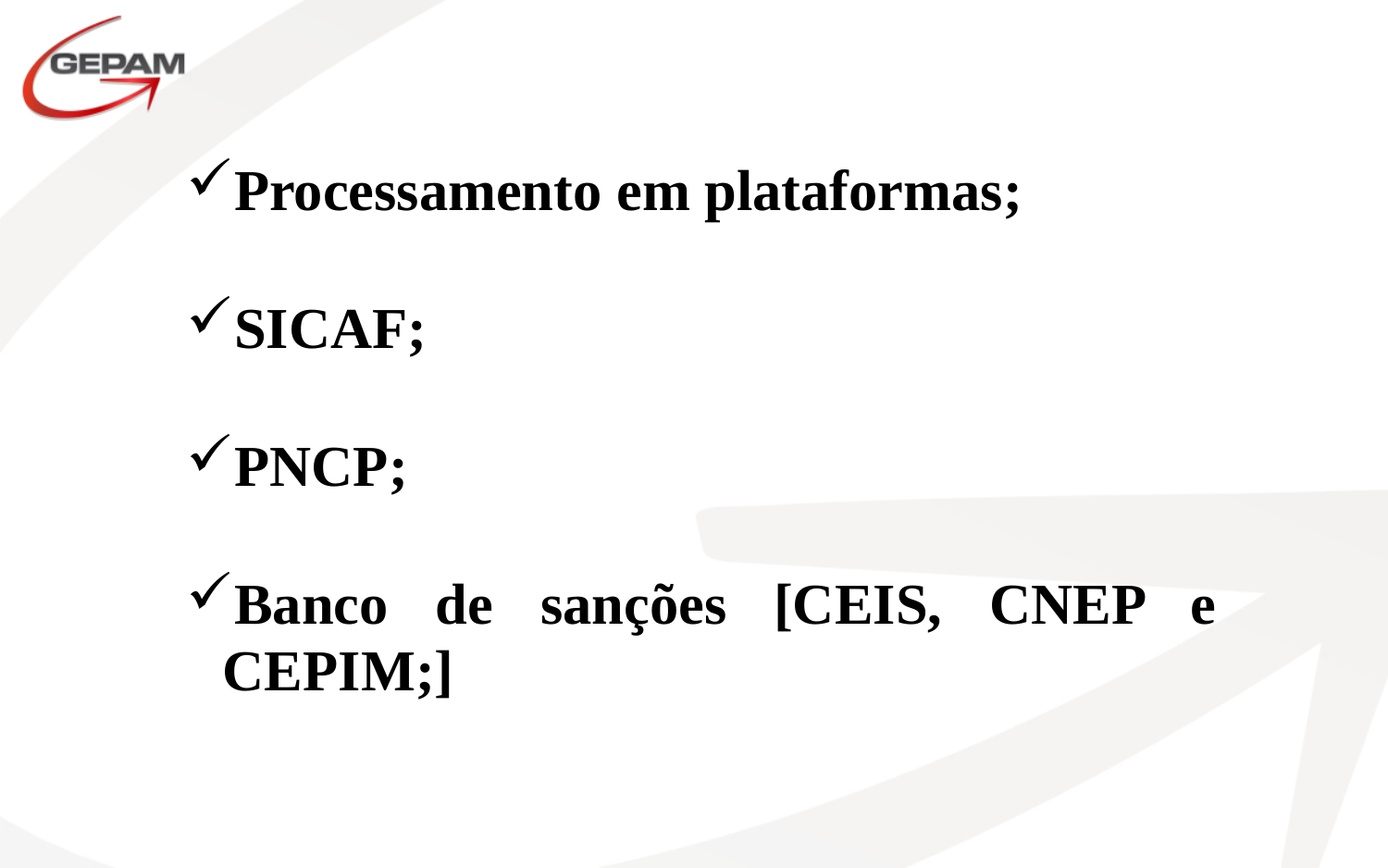

Processamento em plataformas;

SICAF;

PNCP;

Banco de sanções [CEIS, CNEP e CEPIM;]